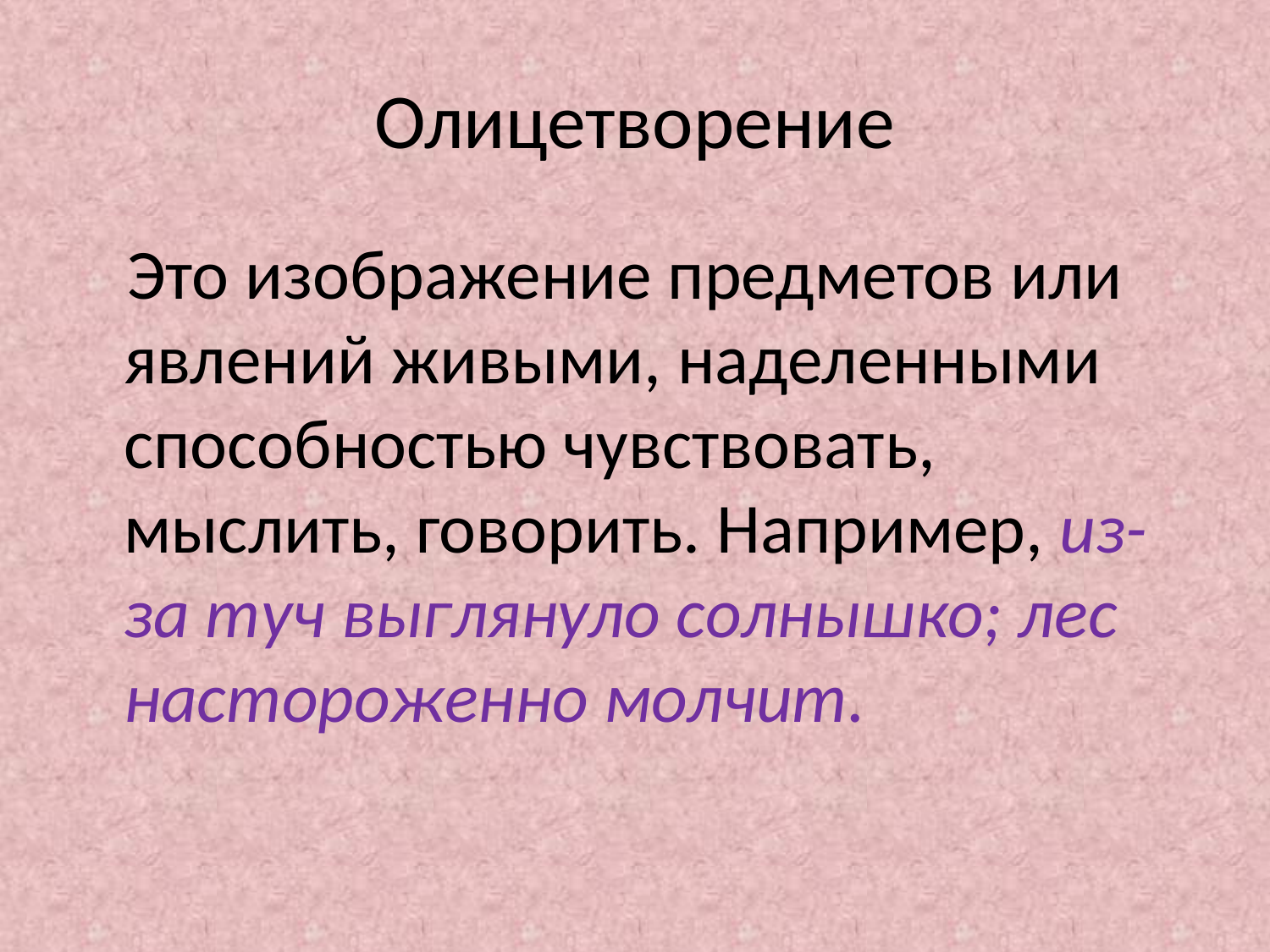

# Олицетворение
    Это изображение предметов или явлений живыми, наделенными способностью чувствовать, мыслить, говорить. Например, из-за туч выглянуло солнышко; лес настороженно молчит.